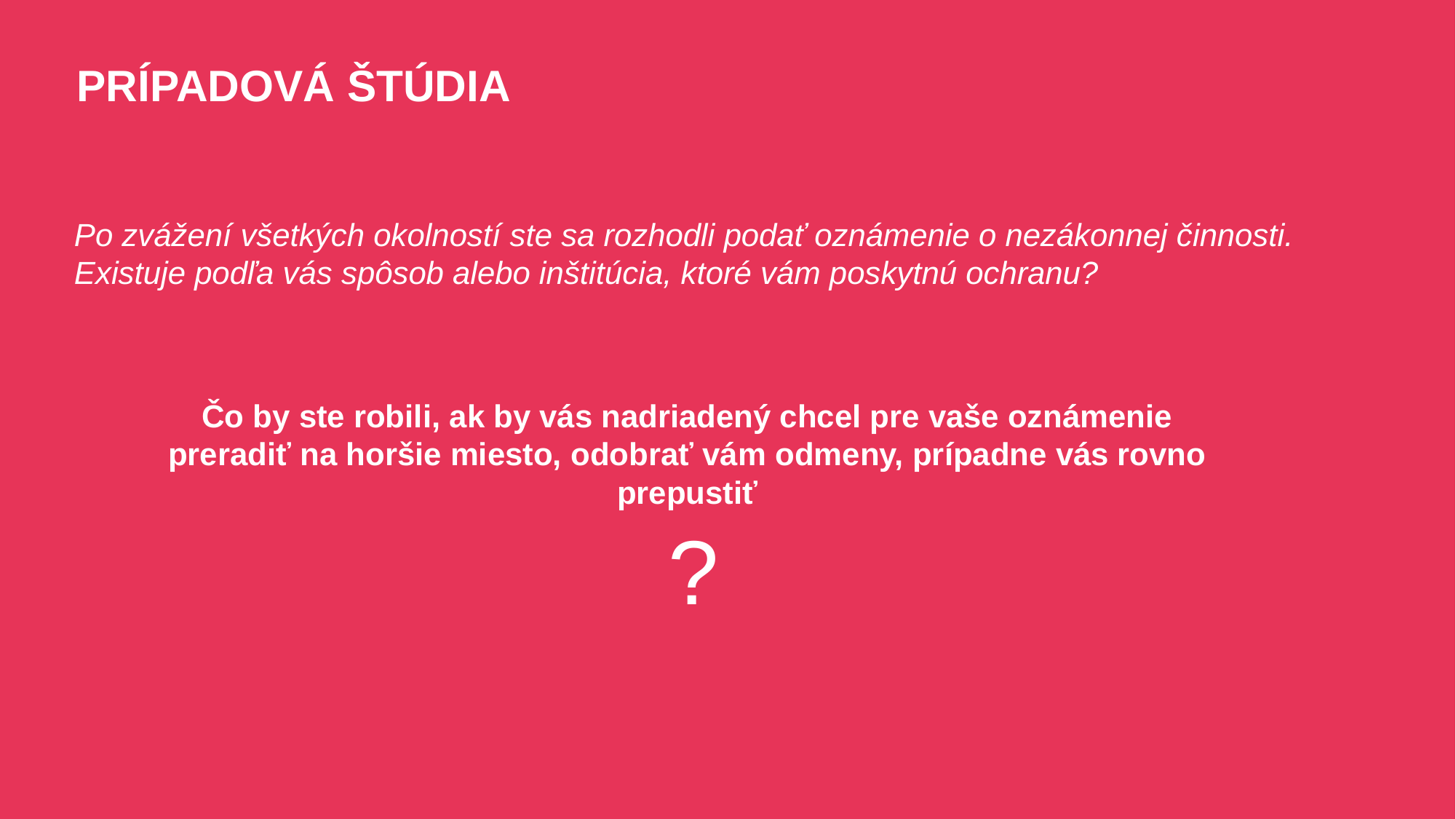

PRÍPADOVÁ ŠTÚDIA
Po zvážení všetkých okolností ste sa rozhodli podať oznámenie o nezákonnej činnosti.
Existuje podľa vás spôsob alebo inštitúcia, ktoré vám poskytnú ochranu?
Čo by ste robili, ak by vás nadriadený chcel pre vaše oznámenie preradiť na horšie miesto, odobrať vám odmeny, prípadne vás rovno prepustiť

?